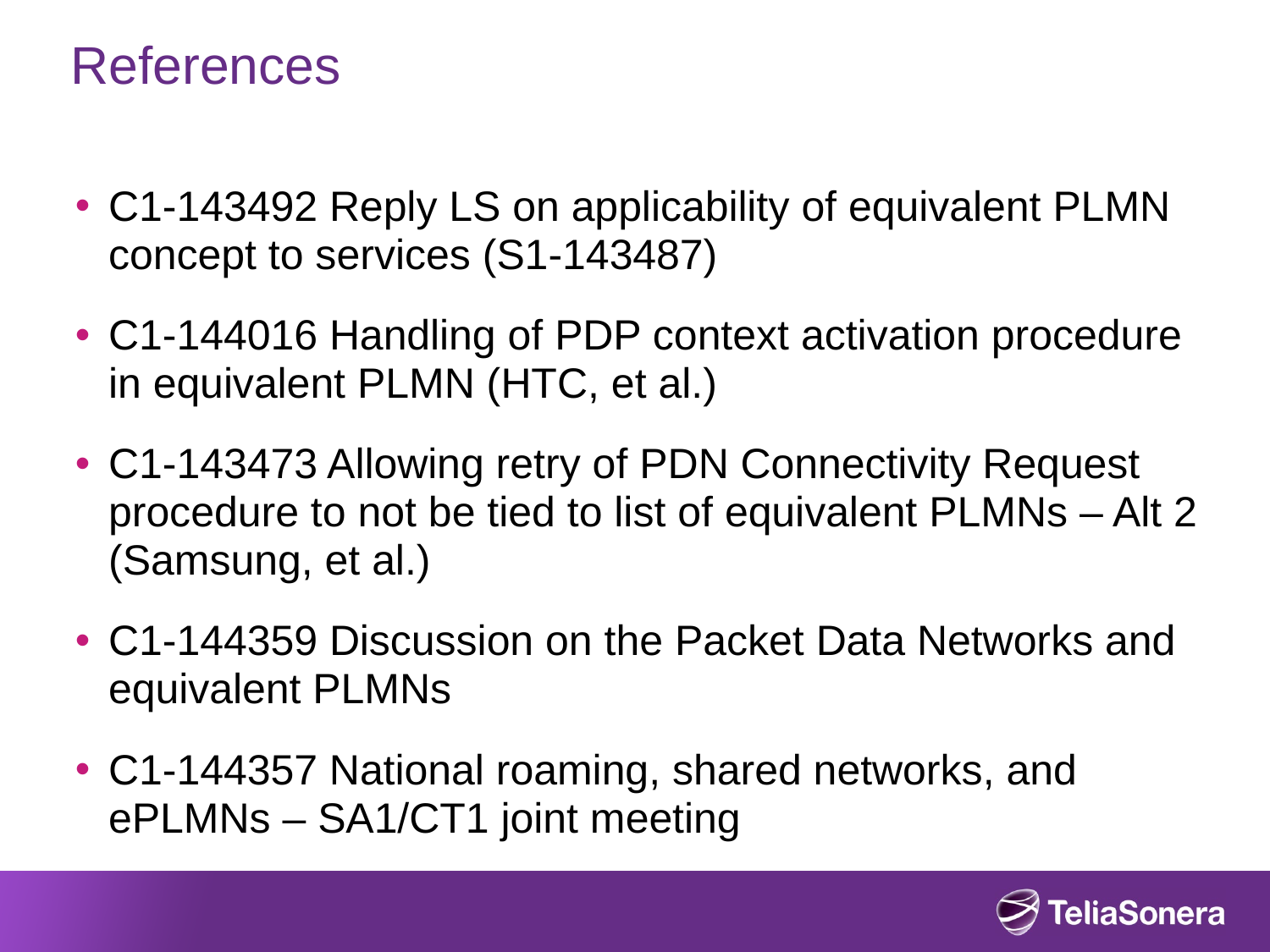

# References
C1-143492 Reply LS on applicability of equivalent PLMN concept to services (S1-143487)
C1-144016 Handling of PDP context activation procedure in equivalent PLMN (HTC, et al.)
C1-143473 Allowing retry of PDN Connectivity Request procedure to not be tied to list of equivalent PLMNs – Alt 2 (Samsung, et al.)
C1-144359 Discussion on the Packet Data Networks and equivalent PLMNs
C1-144357 National roaming, shared networks, and ePLMNs – SA1/CT1 joint meeting